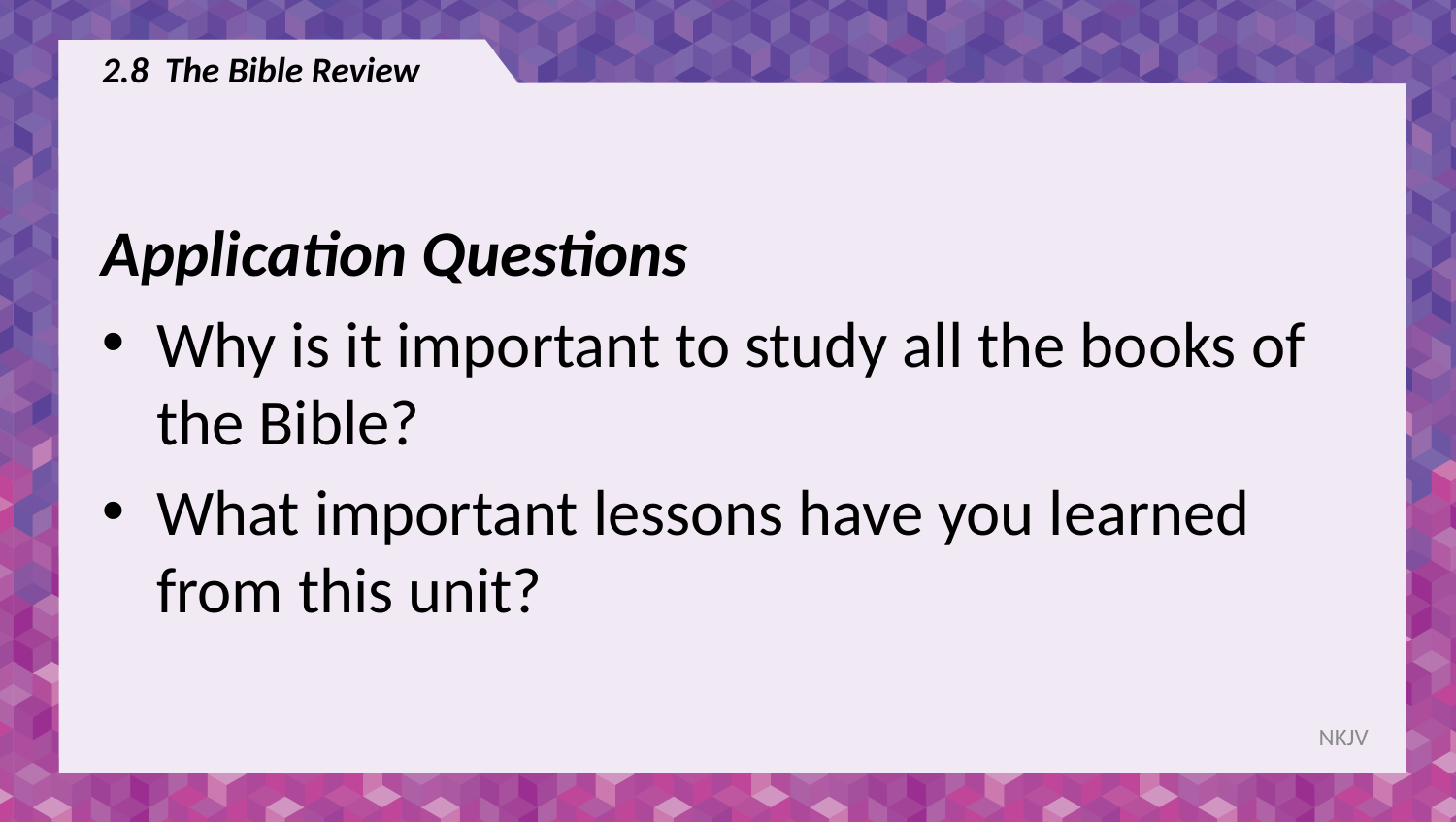

# 2.8  The Bible Review
Application Questions
Why is it important to study all the books of the Bible?
What important lessons have you learned from this unit?
NKJV